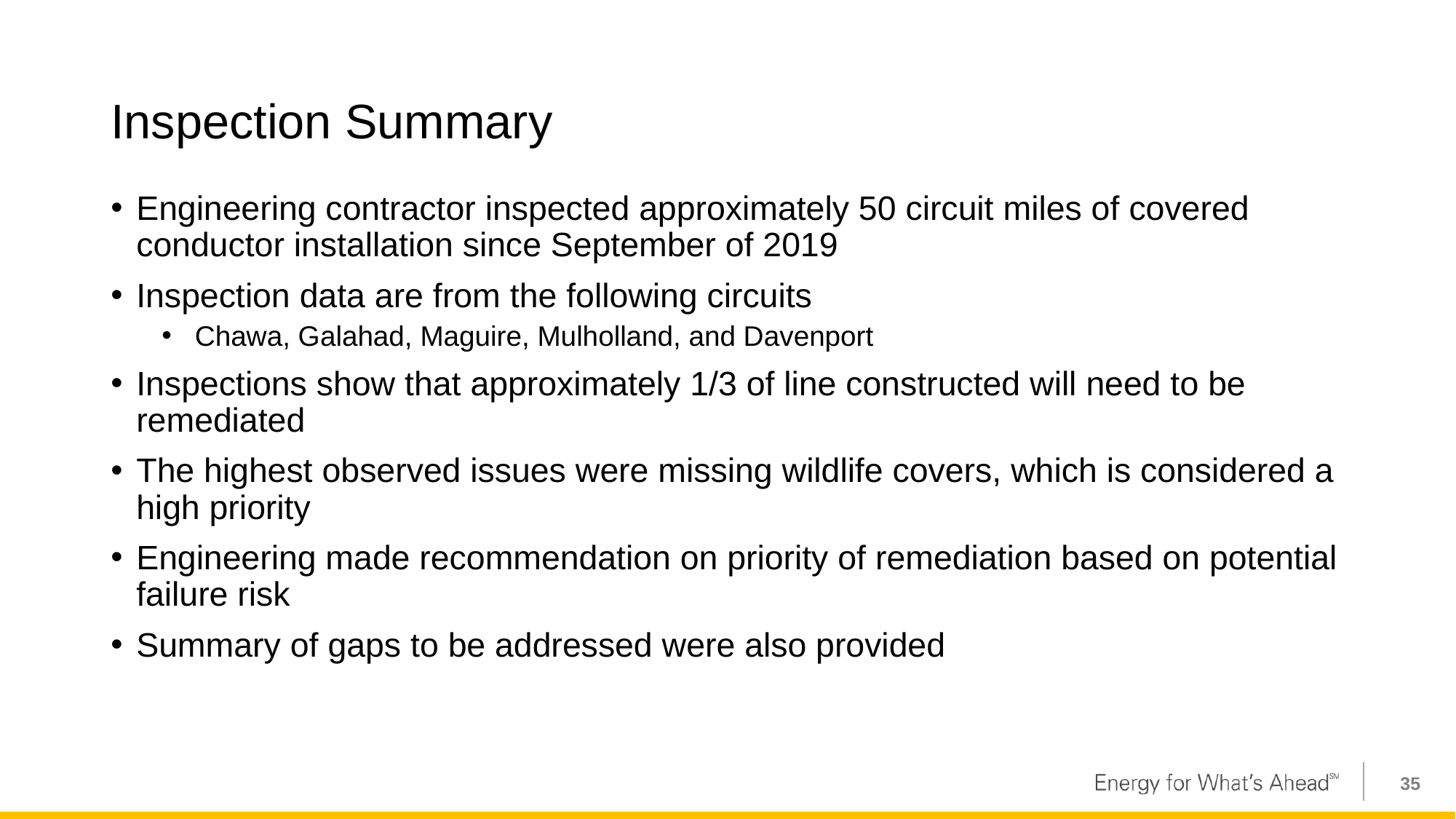

# Inspection Summary
Engineering contractor inspected approximately 50 circuit miles of covered conductor installation since September of 2019
Inspection data are from the following circuits
 Chawa, Galahad, Maguire, Mulholland, and Davenport
Inspections show that approximately 1/3 of line constructed will need to be remediated
The highest observed issues were missing wildlife covers, which is considered a high priority
Engineering made recommendation on priority of remediation based on potential failure risk
Summary of gaps to be addressed were also provided

35